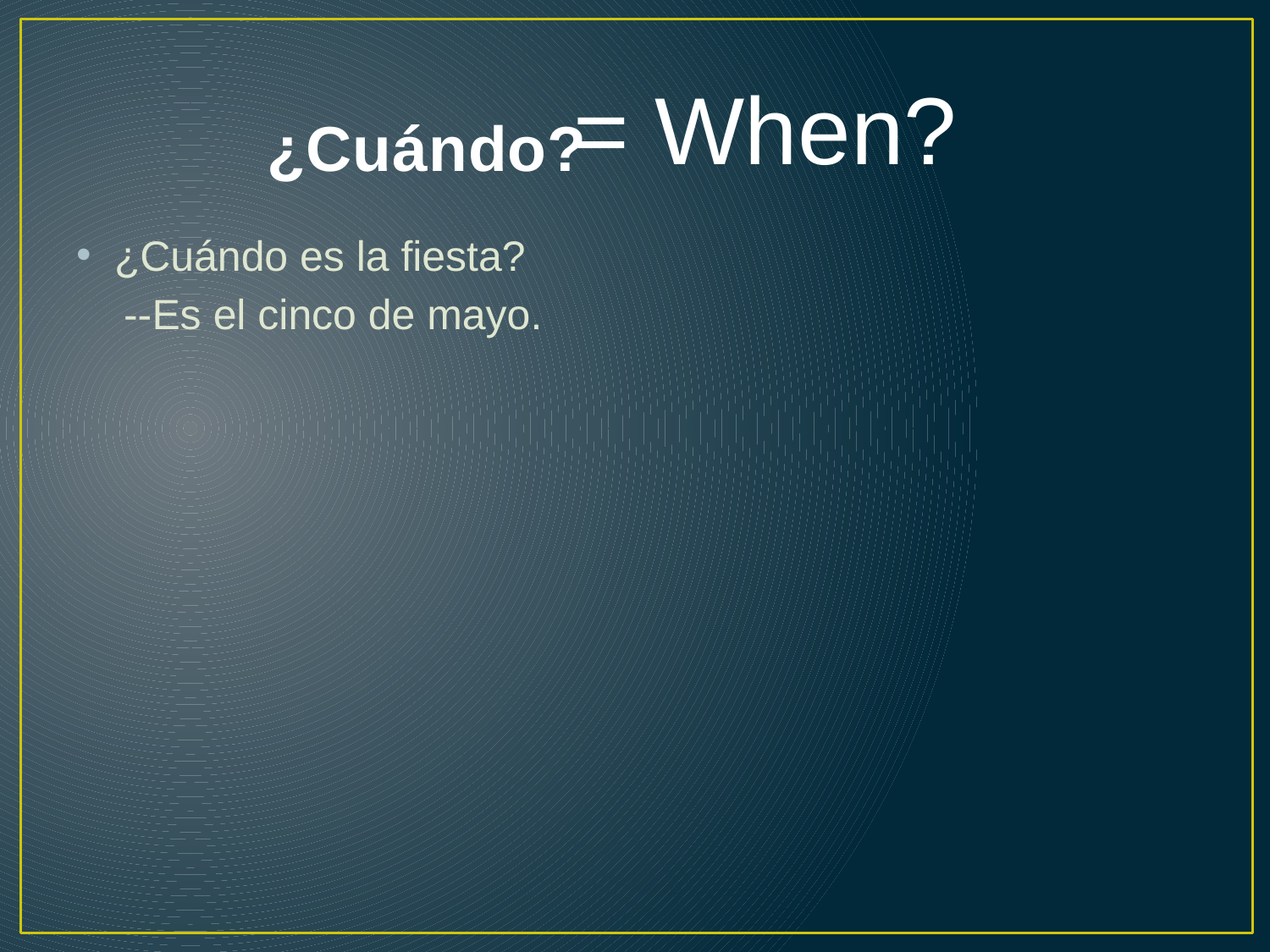

# ¿Cuándo?
= When?
¿Cuándo es la fiesta?
    --Es el cinco de mayo.